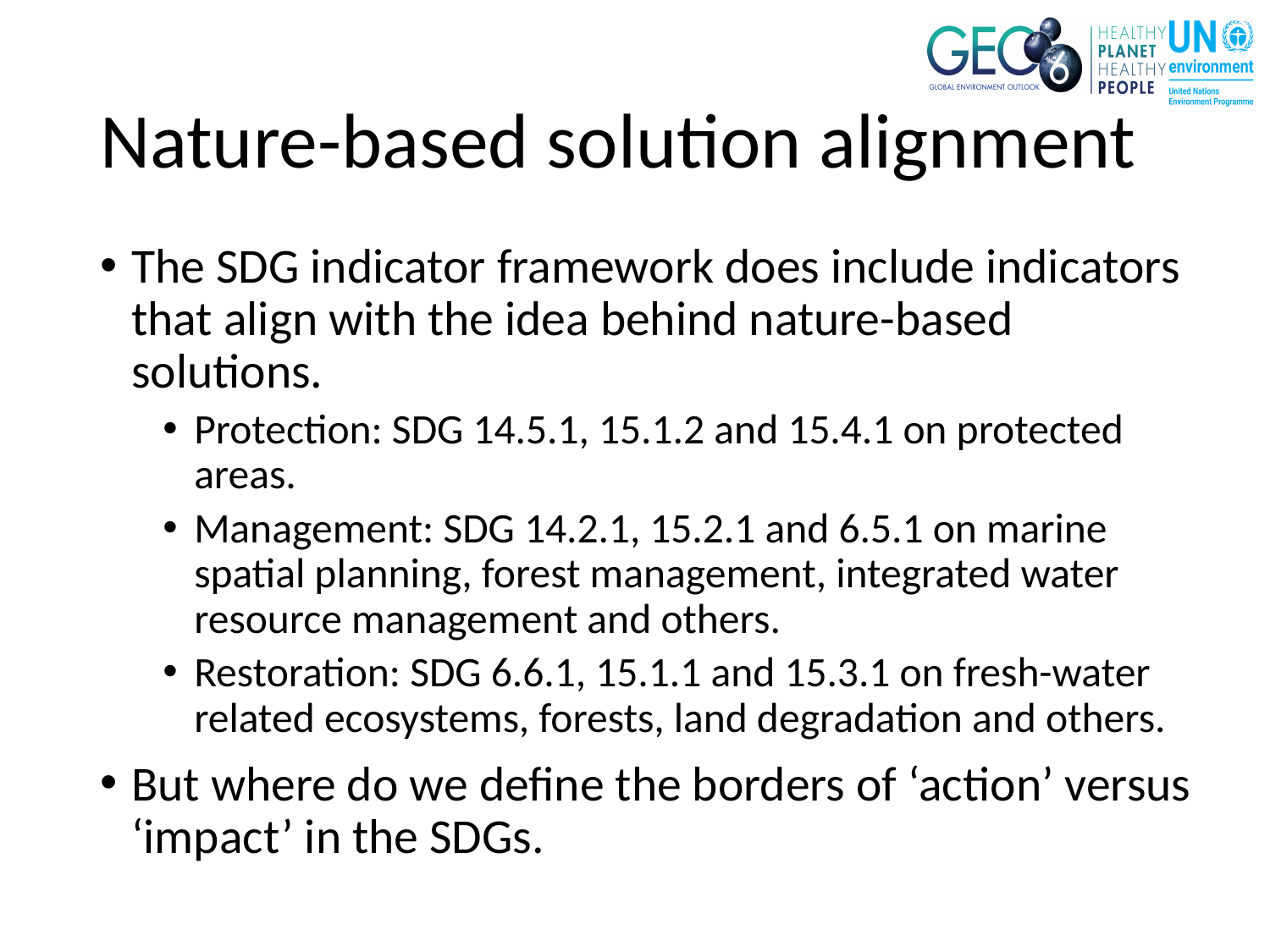

# Nature-based solution alignment
The SDG indicator framework does include indicators that align with the idea behind nature-based solutions.
Protection: SDG 14.5.1, 15.1.2 and 15.4.1 on protected areas.
Management: SDG 14.2.1, 15.2.1 and 6.5.1 on marine spatial planning, forest management, integrated water resource management and others.
Restoration: SDG 6.6.1, 15.1.1 and 15.3.1 on fresh-water related ecosystems, forests, land degradation and others.
But where do we define the borders of ‘action’ versus ‘impact’ in the SDGs.